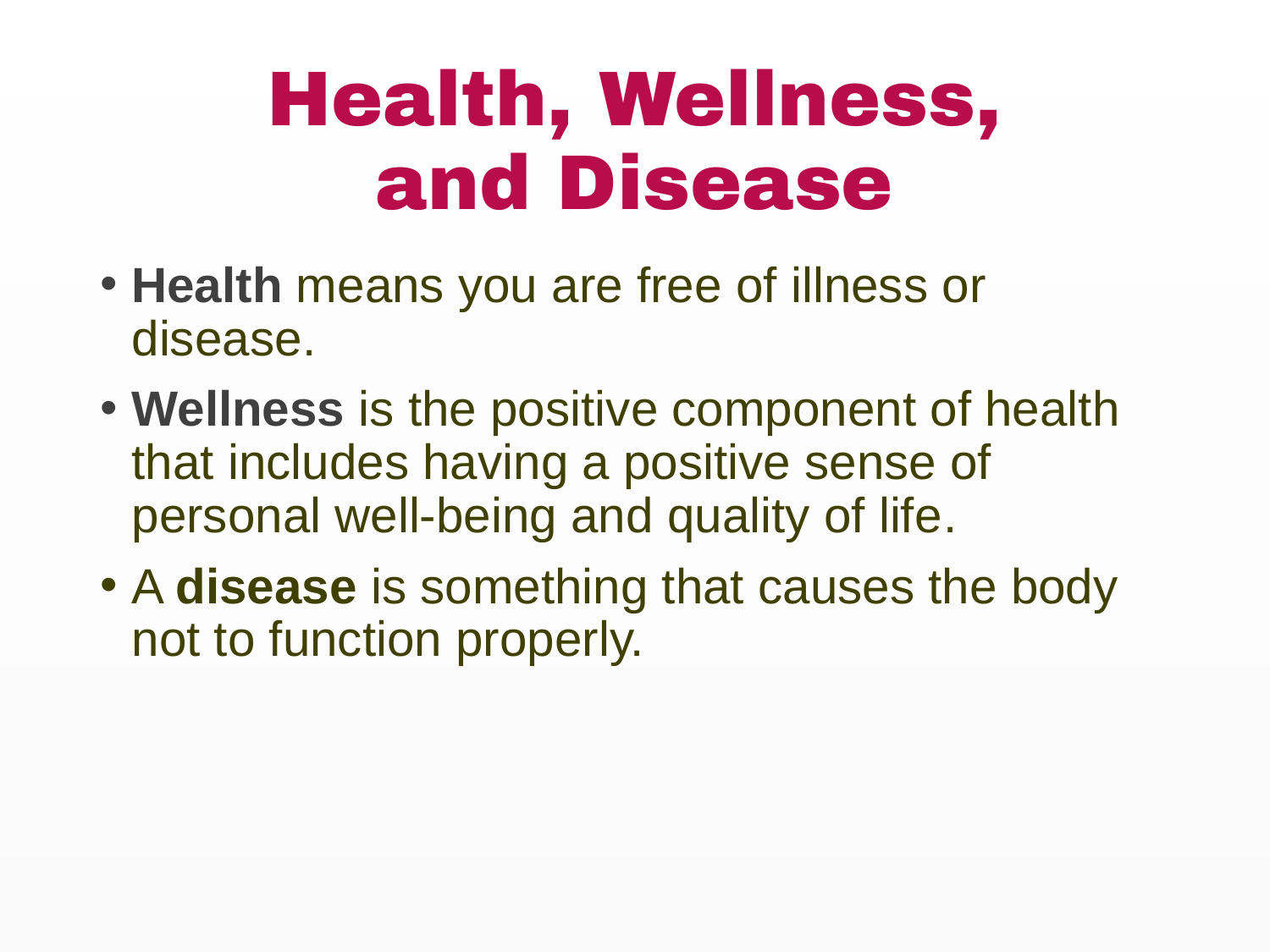

# Health, Wellness, and Disease
Health means you are free of illness or disease.
Wellness is the positive component of health that includes having a positive sense of personal well-being and quality of life.
A disease is something that causes the body not to function properly.